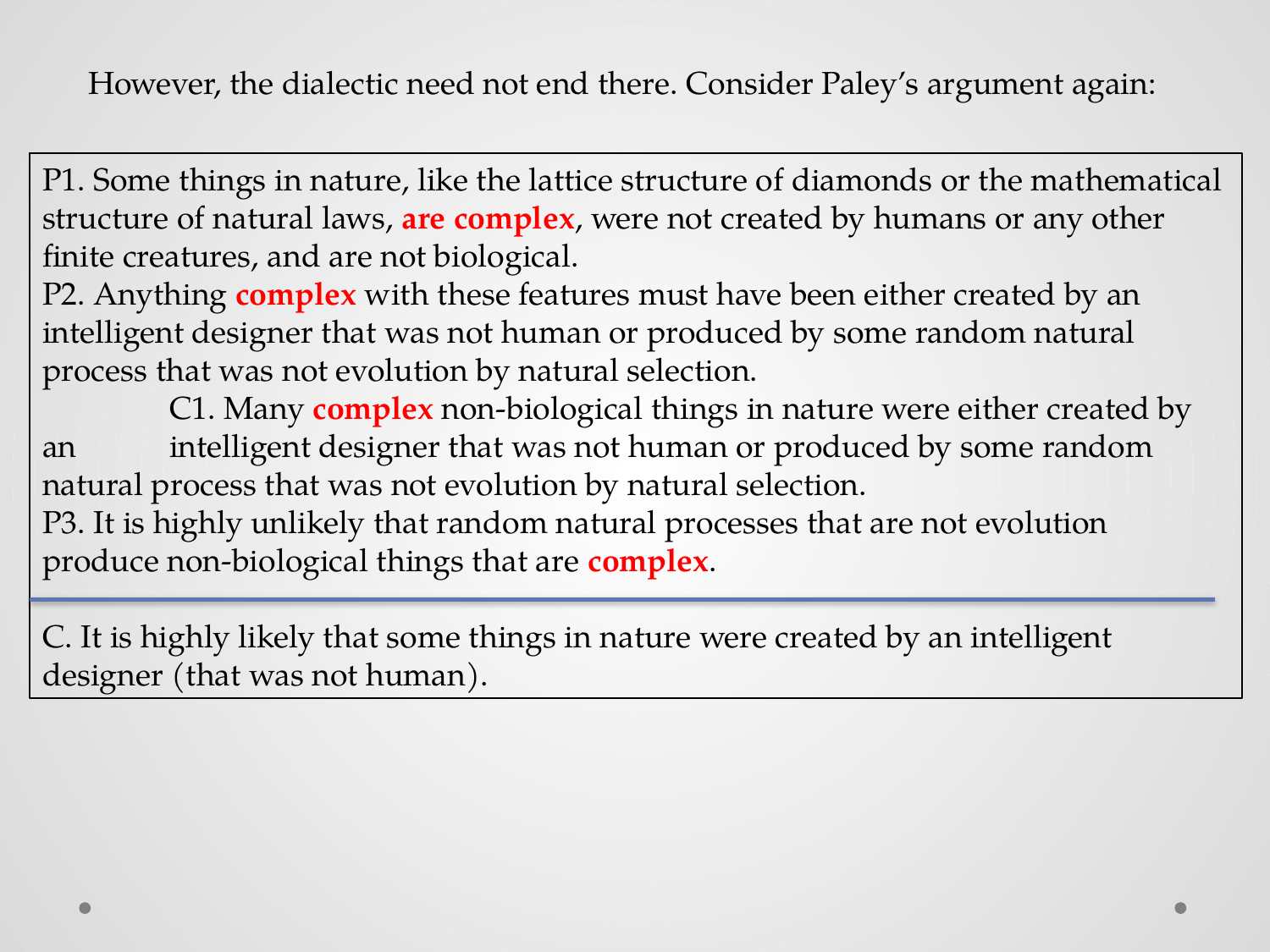

However, the dialectic need not end there. Consider Paley’s argument again:
P1. Some things in nature, like the lattice structure of diamonds or the mathematical structure of natural laws, are complex, were not created by humans or any other finite creatures, and are not biological.
P2. Anything complex with these features must have been either created by an intelligent designer that was not human or produced by some random natural process that was not evolution by natural selection.
	C1. Many complex non-biological things in nature were either created by an 	intelligent designer that was not human or produced by some random 	natural process that was not evolution by natural selection.
P3. It is highly unlikely that random natural processes that are not evolution produce non-biological things that are complex.

C. It is highly likely that some things in nature were created by an intelligent designer (that was not human).